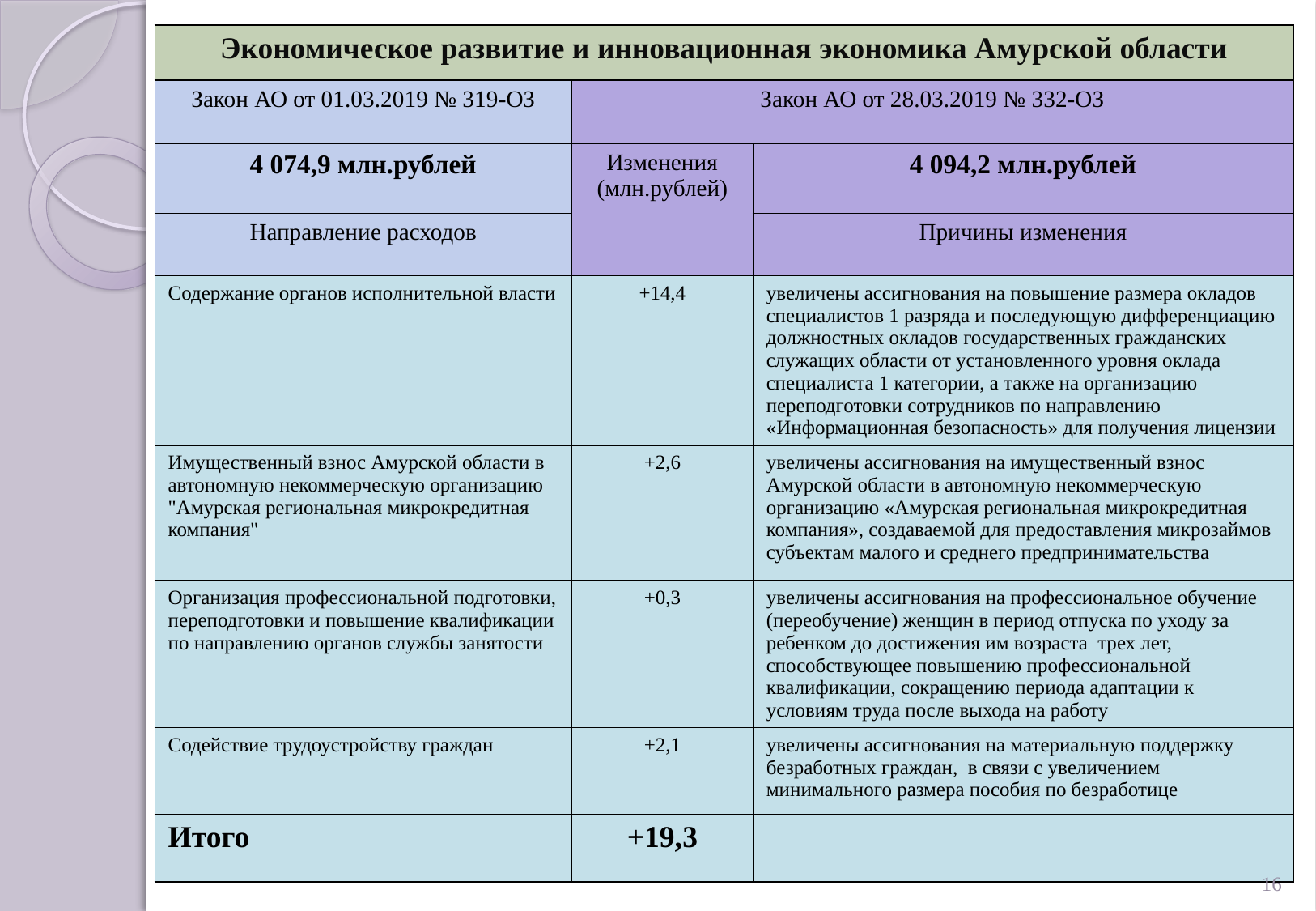

| Экономическое развитие и инновационная экономика Амурской области |  |  |
| --- | --- | --- |
| Закон АО от 01.03.2019 № 319-ОЗ | Закон АО от 28.03.2019 № 332-ОЗ |  |
| 4 074,9 млн.рублей | Изменения (млн.рублей) | 4 094,2 млн.рублей |
| Направление расходов |  | Причины изменения |
| Содержание органов исполнительной власти | +14,4 | увеличены ассигнования на повышение размера окладов специалистов 1 разряда и последующую дифференциацию должностных окладов государственных гражданских служащих области от установленного уровня оклада специалиста 1 категории, а также на организацию переподготовки сотрудников по направлению «Информационная безопасность» для получения лицензии |
| Имущественный взнос Амурской области в автономную некоммерческую организацию "Амурская региональная микрокредитная компания" | +2,6 | увеличены ассигнования на имущественный взнос Амурской области в автономную некоммерческую организацию «Амурская региональная микрокредитная компания», создаваемой для предоставления микрозаймов субъектам малого и среднего предпринимательства |
| Организация профессиональной подготовки, переподготовки и повышение квалификации по направлению органов службы занятости | +0,3 | увеличены ассигнования на профессиональное обучение (переобучение) женщин в период отпуска по уходу за ребенком до достижения им возраста трех лет, способствующее повышению профессиональной квалификации, сокращению периода адаптации к условиям труда после выхода на работу |
| Содействие трудоустройству граждан | +2,1 | увеличены ассигнования на материальную поддержку безработных граждан, в связи с увеличением минимального размера пособия по безработице |
| Итого | +19,3 |  |
16